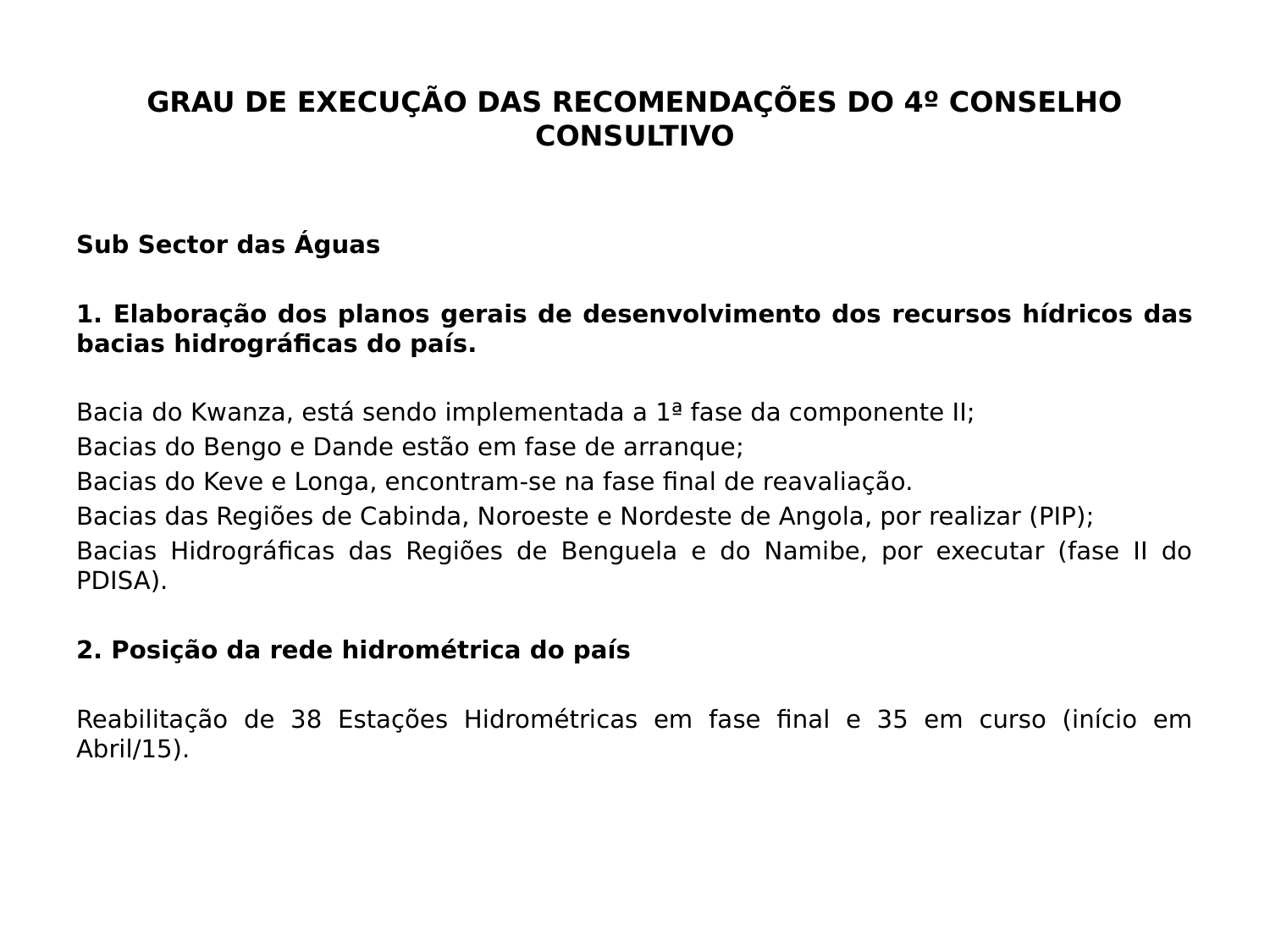

# GRAU DE EXECUÇÃO DAS RECOMENDAÇÕES DO 4º CONSELHO CONSULTIVO
Sub Sector das Águas

1. Elaboração dos planos gerais de desenvolvimento dos recursos hídricos das bacias hidrográficas do país.

Bacia do Kwanza, está sendo implementada a 1ª fase da componente II;
Bacias do Bengo e Dande estão em fase de arranque;
Bacias do Keve e Longa, encontram-se na fase final de reavaliação.
Bacias das Regiões de Cabinda, Noroeste e Nordeste de Angola, por realizar (PIP);
Bacias Hidrográficas das Regiões de Benguela e do Namibe, por executar (fase II do PDISA).

2. Posição da rede hidrométrica do país

Reabilitação de 38 Estações Hidrométricas em fase final e 35 em curso (início em Abril/15).